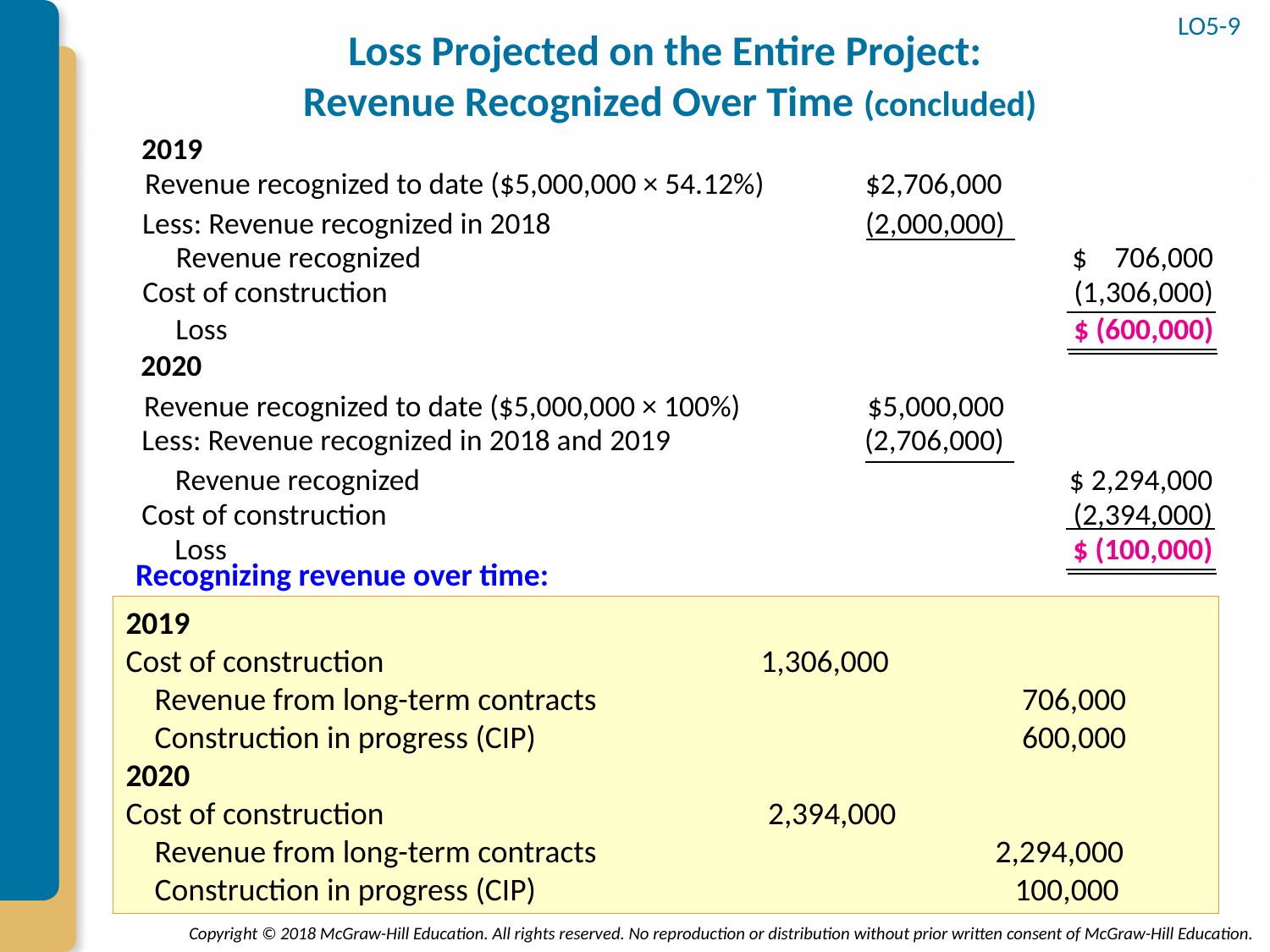

# Loss Projected on the Entire Project: Revenue Recognized Over Time (concluded)
LO5-9
2019
Revenue recognized to date ($5,000,000 × 54.12%)
$2,706,000
Less: Revenue recognized in 2018
(2,000,000)
Revenue recognized
$    706,000
Cost of construction
(1,306,000)
Loss
$ (600,000)
2020
Revenue recognized to date ($5,000,000 × 100%)
$5,000,000
Less: Revenue recognized in 2018 and 2019
(2,706,000)
Revenue recognized
$ 2,294,000
Cost of construction
(2,394,000)
Loss
$ (100,000)
Recognizing revenue over time:
2019
Cost of construction 	                 		1,306,000
    Revenue from long-term contracts 	                    		 706,000
    Construction in progress (CIP) 	                   		 600,000
2020
Cost of construction 	                  	 2,394,000
    Revenue from long-term contracts 	                     	               2,294,000
    Construction in progress (CIP) 	                     		100,000